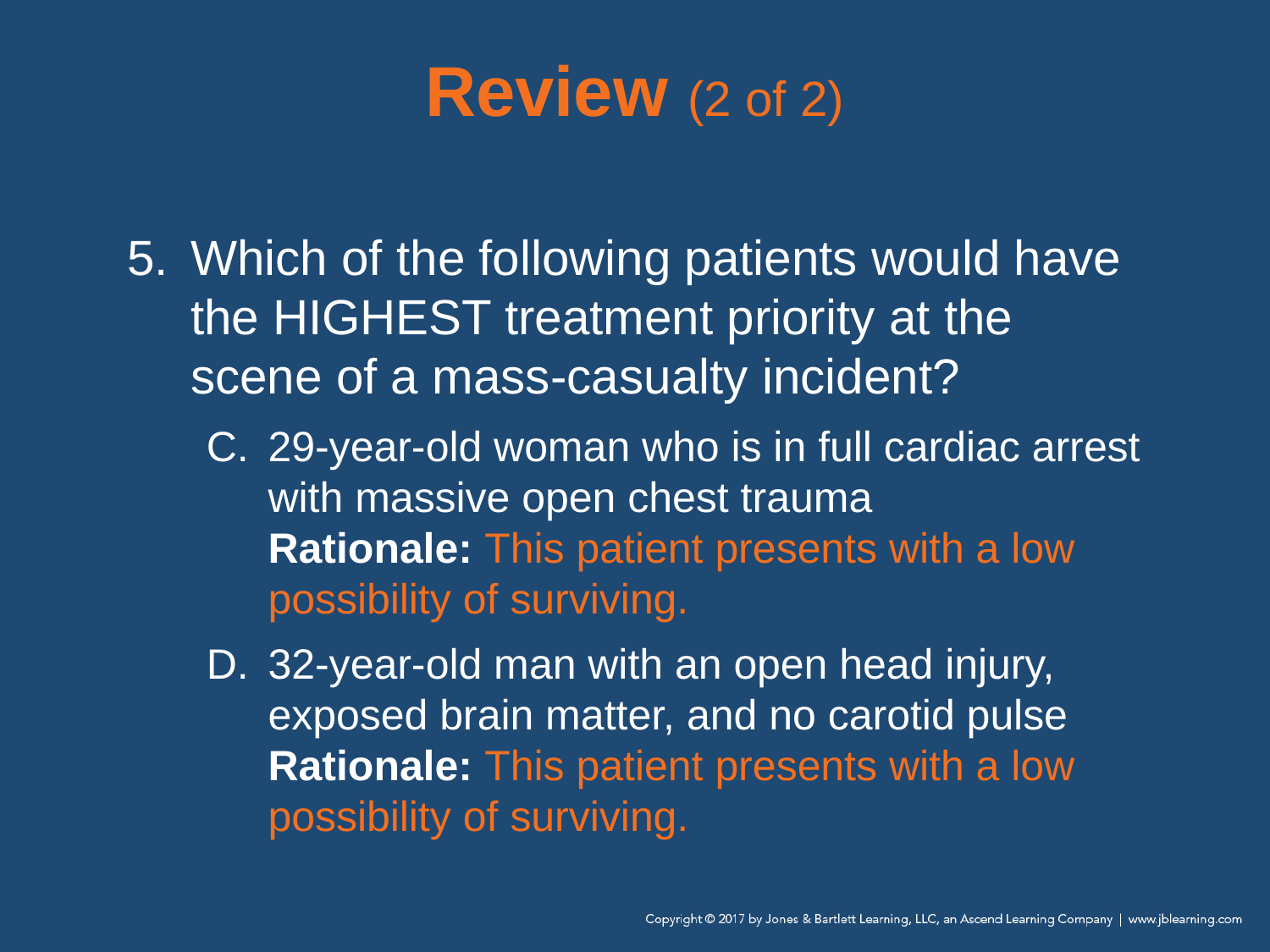

# Review (2 of 2)
Which of the following patients would have the HIGHEST treatment priority at the scene of a mass-casualty incident?
29-year-old woman who is in full cardiac arrest with massive open chest trauma
Rationale: This patient presents with a low possibility of surviving.
32-year-old man with an open head injury, exposed brain matter, and no carotid pulse
Rationale: This patient presents with a low possibility of surviving.